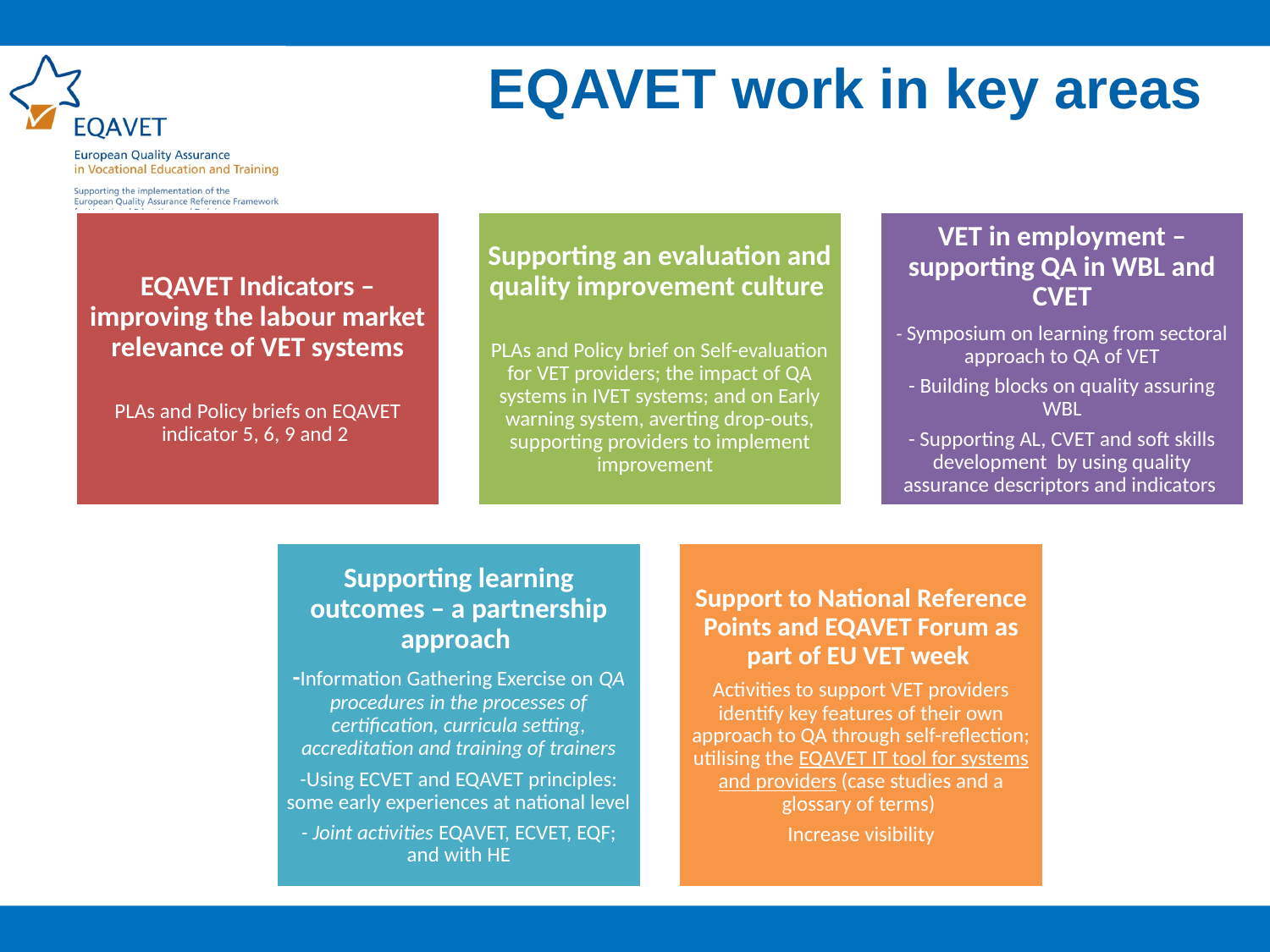

EQAVET work in key areas
EQAVET Indicators – improving the labour market relevance of VET systems

PLAs and Policy briefs on EQAVET indicator 5, 6, 9 and 2
Supporting an evaluation and quality improvement culture

PLAs and Policy brief on Self-evaluation for VET providers; the impact of QA systems in IVET systems; and on Early warning system, averting drop-outs, supporting providers to implement improvement
VET in employment –supporting QA in WBL and CVET
- Symposium on learning from sectoral approach to QA of VET
- Building blocks on quality assuring WBL
- Supporting AL, CVET and soft skills development  by using quality assurance descriptors and indicators
Supporting learning outcomes – a partnership approach
-Information Gathering Exercise on QA procedures in the processes of certification, curricula setting, accreditation and training of trainers
-Using ECVET and EQAVET principles: some early experiences at national level
- Joint activities EQAVET, ECVET, EQF; and with HE
Support to National Reference Points and EQAVET Forum as part of EU VET week
Activities to support VET providers identify key features of their own approach to QA through self-reflection; utilising the EQAVET IT tool for systems and providers (case studies and a glossary of terms)
Increase visibility